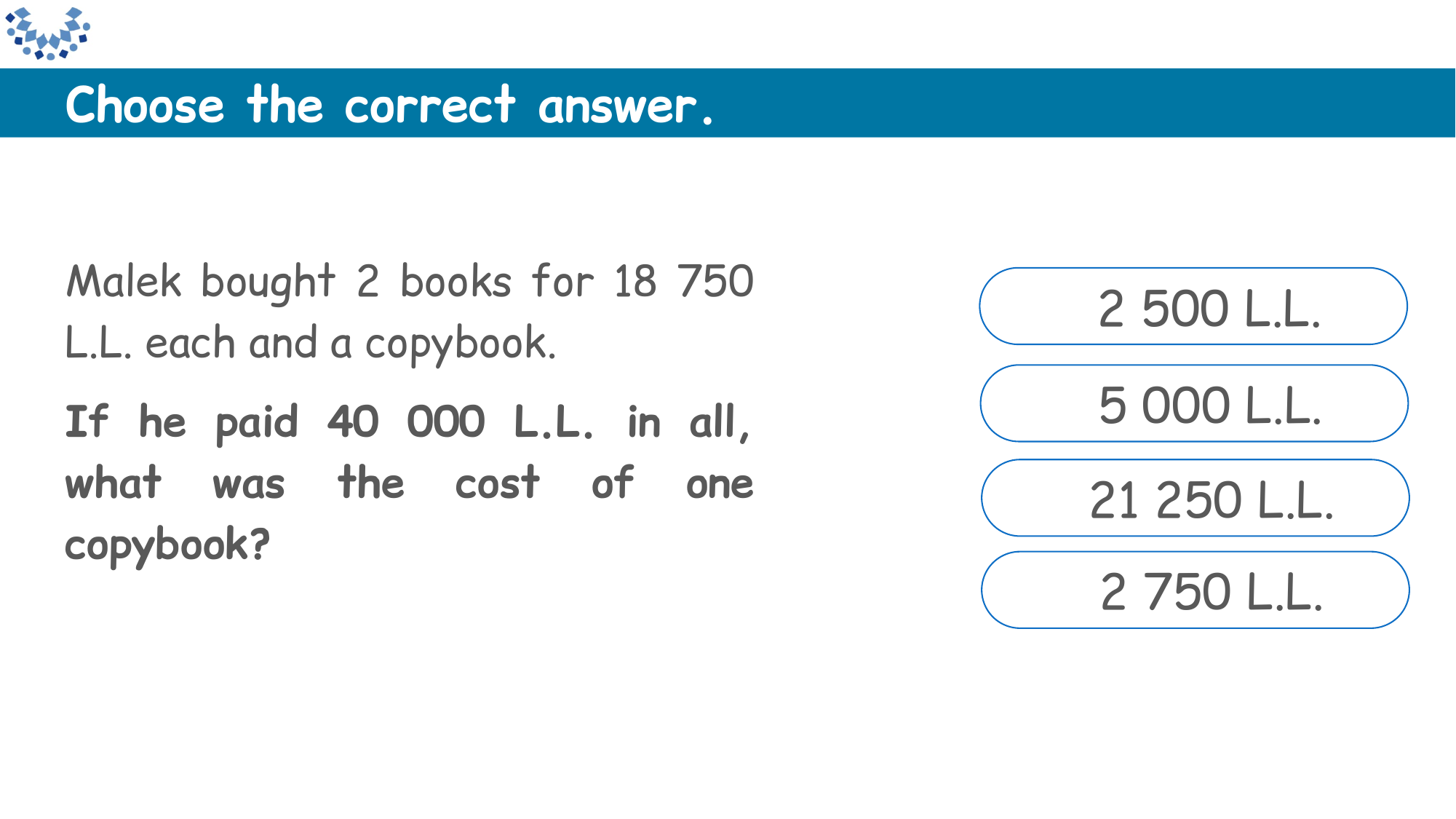

Choose the correct answer.
Malek bought 2 books for 18 750 L.L. each and a copybook.
If he paid 40 000 L.L. in all, what was the cost of one copybook?

2 500 L.L.
5 000 L.L.

21 250 L.L.
2 750 L.L.